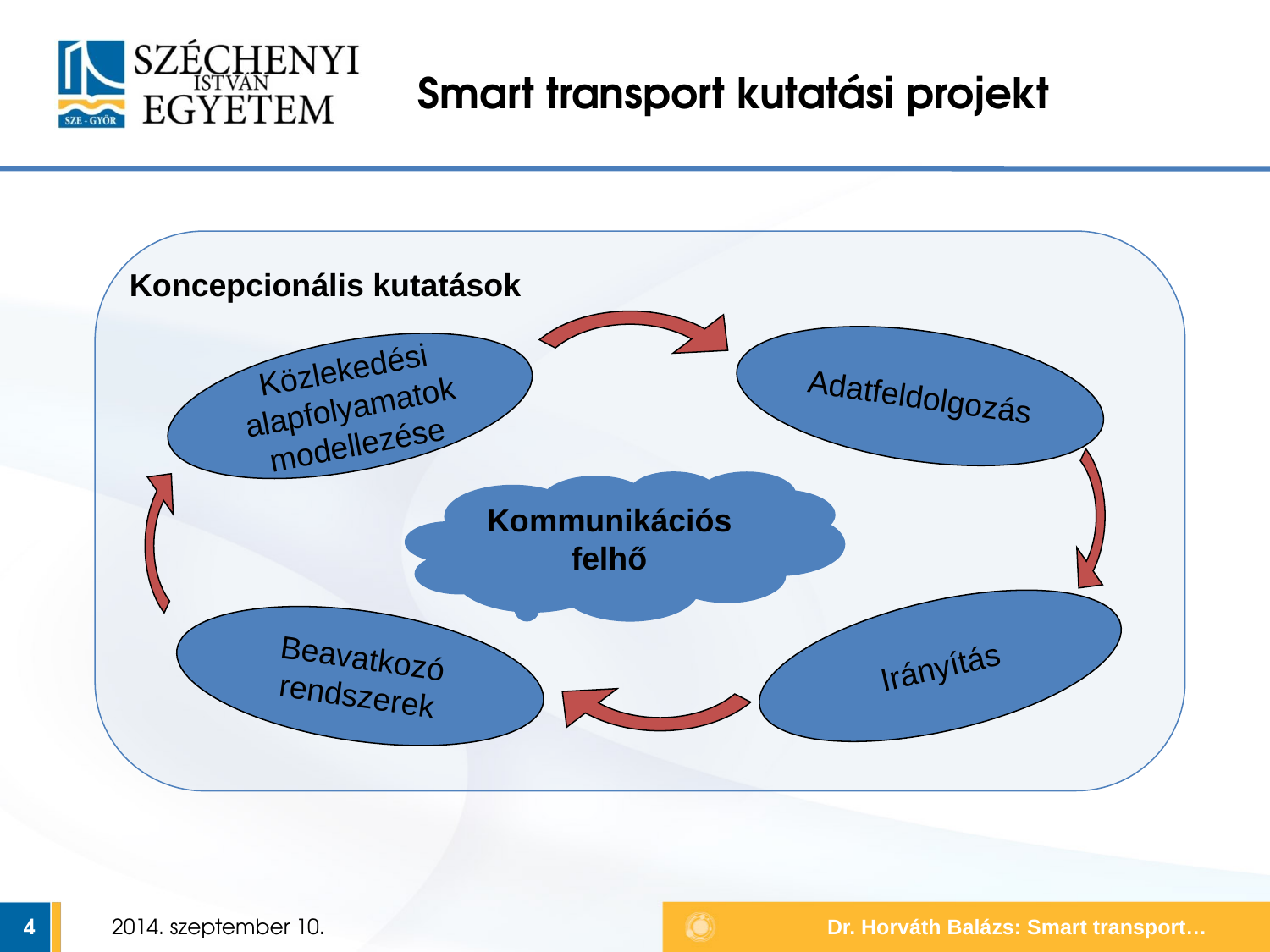

# Smart transport kutatási projekt
Koncepcionális kutatások

Adatfeldolgozás
Közlekedési alapfolyamatok modellezése

Kommunikációs felhő

Irányítás
Beavatkozó rendszerek
4
2014. szeptember 10.
Dr. Horváth Balázs: Smart transport…